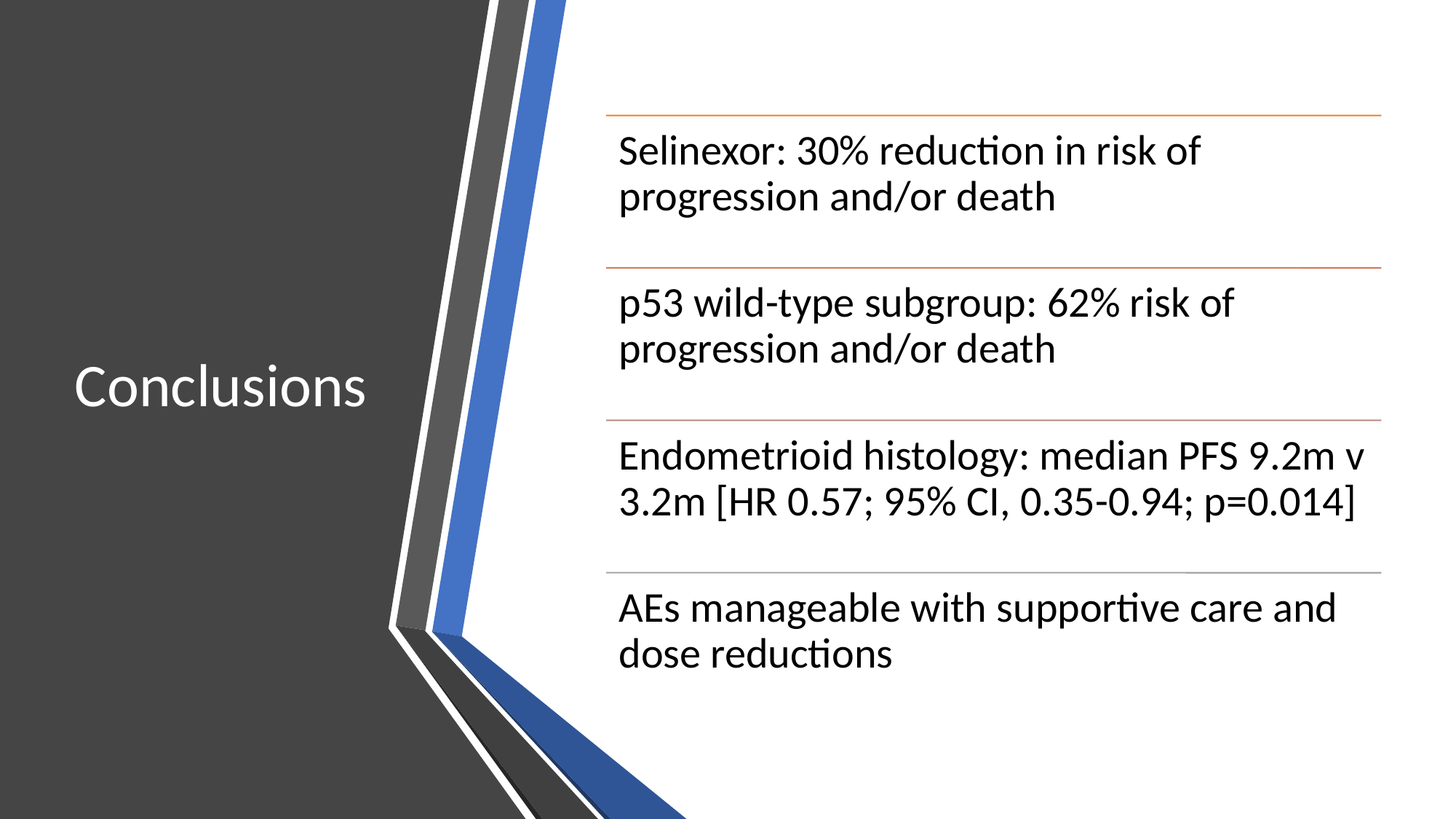

# Conclusions
Selinexor: 30% reduction in risk of progression and/or death
p53 wild-type subgroup: 62% risk of progression and/or death
Endometrioid histology: median PFS 9.2m v 3.2m [HR 0.57; 95% CI, 0.35-0.94; p=0.014]
AEs manageable with supportive care and dose reductions